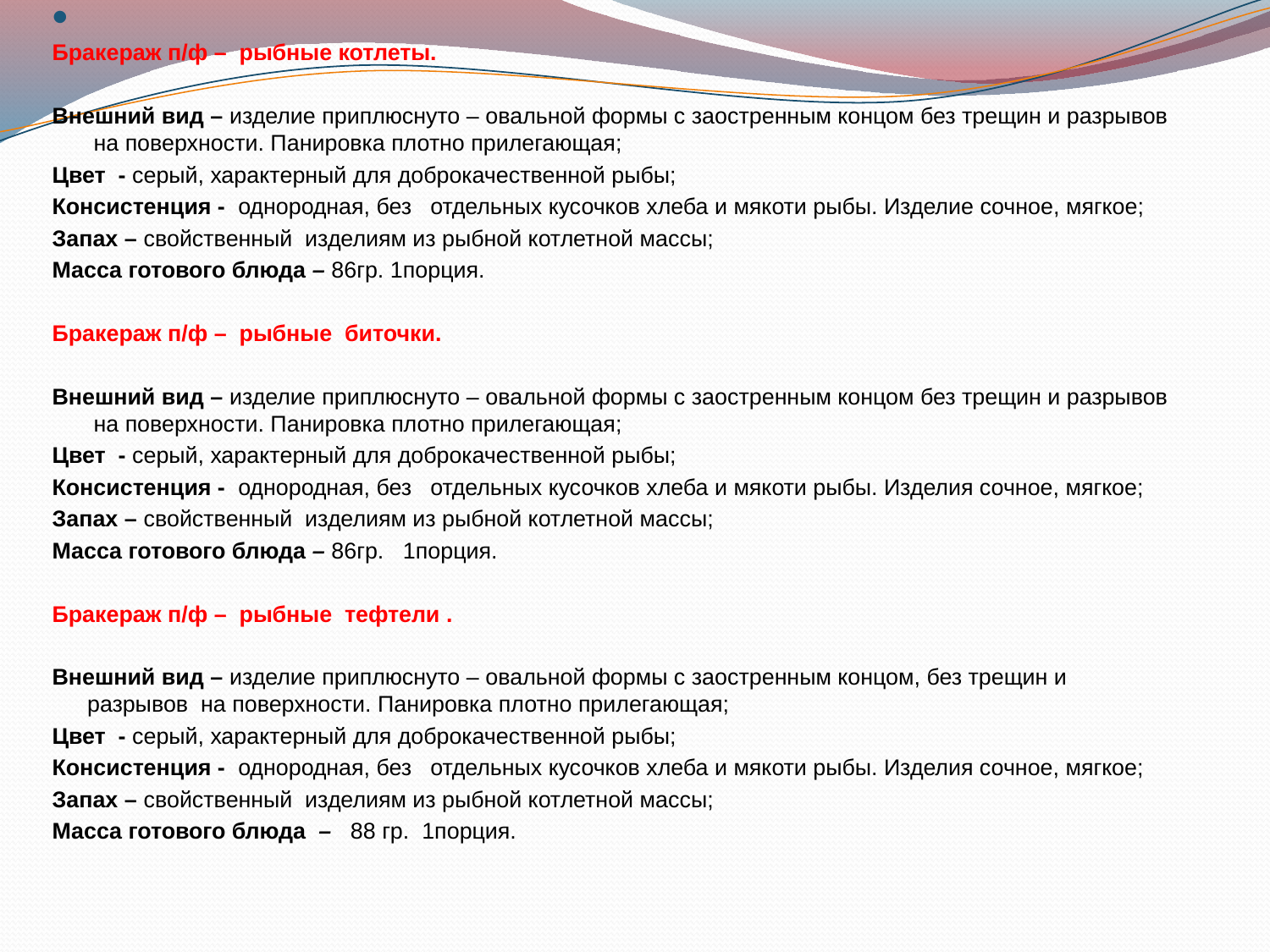

Бракераж п/ф –  рыбные котлеты.

Внешний вид – изделие приплюснуто – овальной формы с заостренным концом без трещин и разрывов  на поверхности. Панировка плотно прилегающая;
Цвет  - серый, характерный для доброкачественной рыбы;
Консистенция -  однородная, без   отдельных кусочков хлеба и мякоти рыбы. Изделие сочное, мягкое;
Запах – свойственный  изделиям из рыбной котлетной массы;
Масса готового блюда – 86гр. 1порция.

Бракераж п/ф –  рыбные  биточки.

Внешний вид – изделие приплюснуто – овальной формы с заостренным концом без трещин и разрывов  на поверхности. Панировка плотно прилегающая;
Цвет  - серый, характерный для доброкачественной рыбы;
Консистенция -  однородная, без   отдельных кусочков хлеба и мякоти рыбы. Изделия сочное, мягкое;
Запах – свойственный  изделиям из рыбной котлетной массы;
Масса готового блюда – 86гр.   1порция.

Бракераж п/ф –  рыбные  тефтели .

Внешний вид – изделие приплюснуто – овальной формы с заостренным концом, без трещин и разрывов  на поверхности. Панировка плотно прилегающая;
Цвет  - серый, характерный для доброкачественной рыбы;
Консистенция -  однородная, без   отдельных кусочков хлеба и мякоти рыбы. Изделия сочное, мягкое;
Запах – свойственный  изделиям из рыбной котлетной массы;
Масса готового блюда  –   88 гр.  1порция.